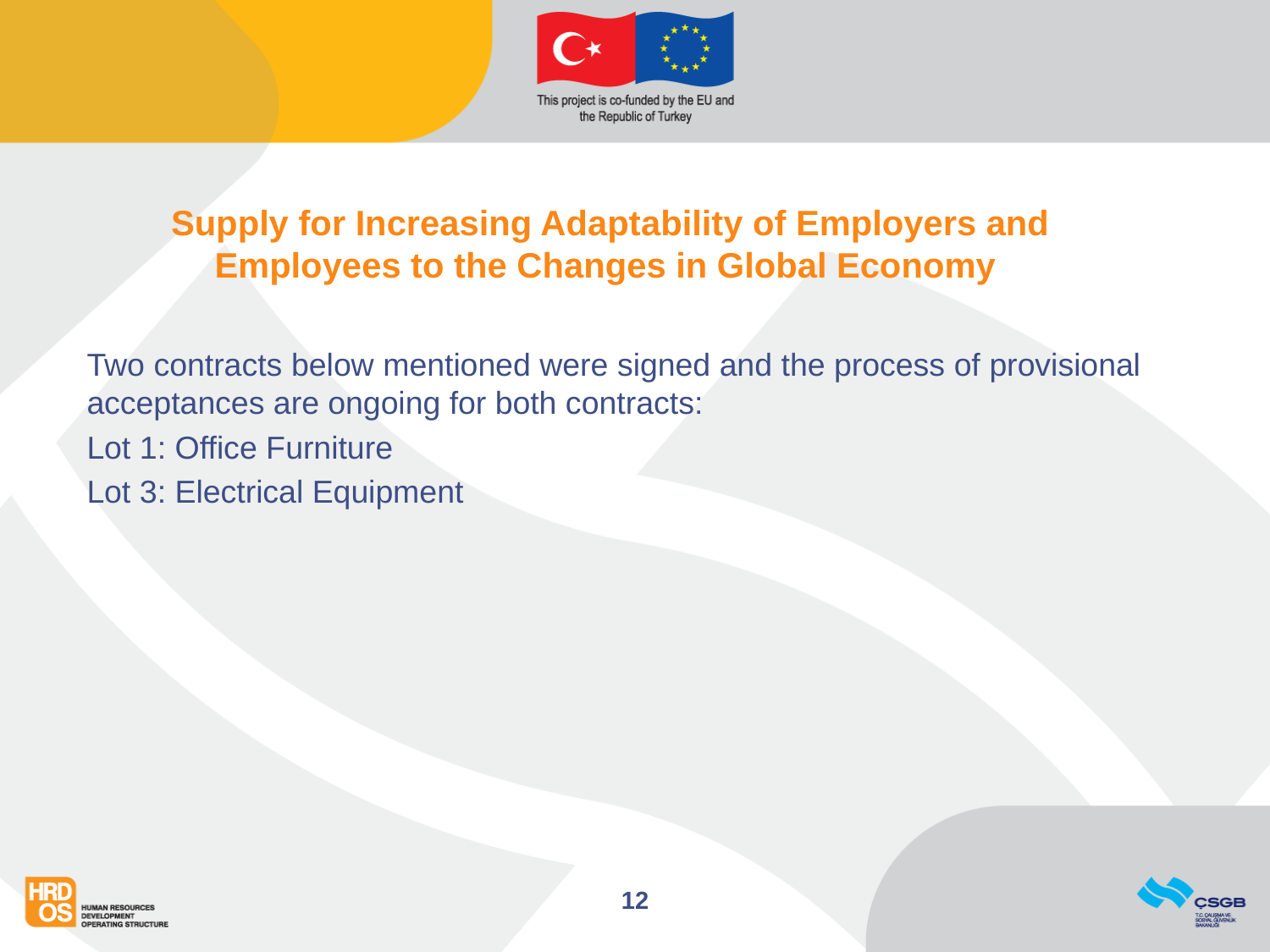

# Supply for Increasing Adaptability of Employers and Employees to the Changes in Global Economy
Two contracts below mentioned were signed and the process of provisional acceptances are ongoing for both contracts:
Lot 1: Office Furniture
Lot 3: Electrical Equipment

12